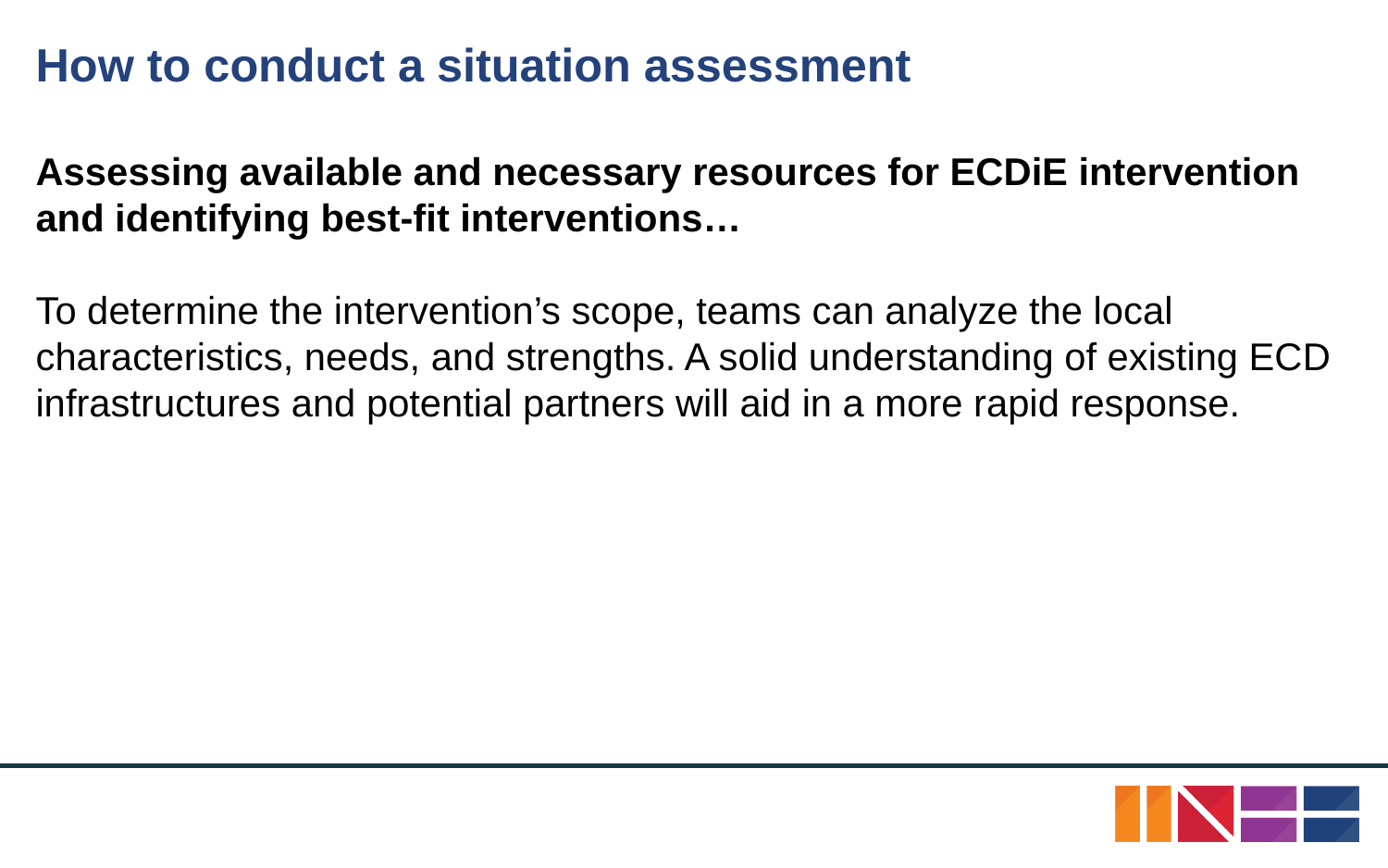

# How to conduct a situation assessment

Assessing available and necessary resources for ECDiE intervention and identifying best-fit interventions…

To determine the intervention’s scope, teams can analyze the local characteristics, needs, and strengths. A solid understanding of existing ECD infrastructures and potential partners will aid in a more rapid response.